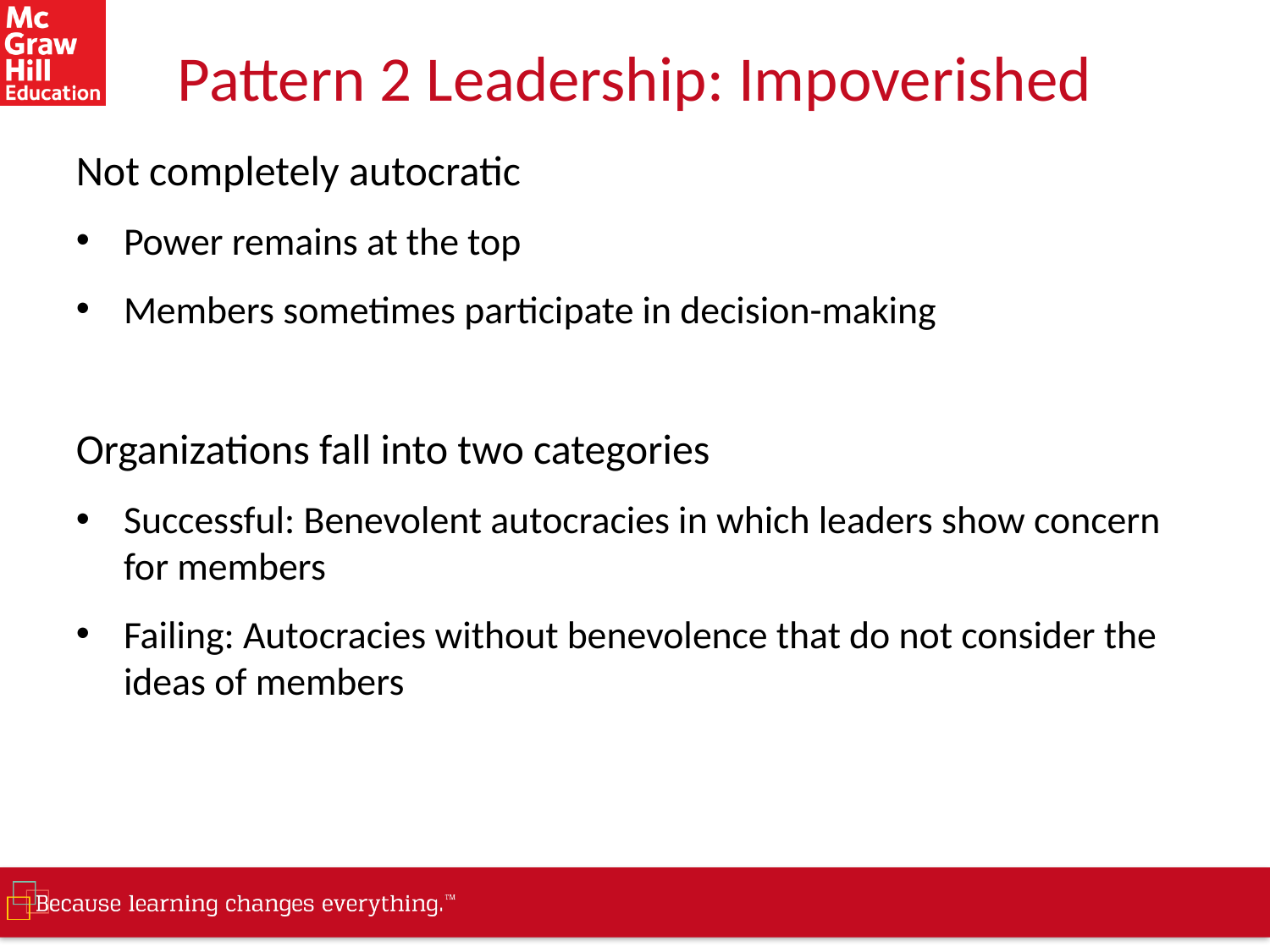

# Pattern 2 Leadership: Impoverished
Not completely autocratic
Power remains at the top
Members sometimes participate in decision-making

Organizations fall into two categories
Successful: Benevolent autocracies in which leaders show concern for members
Failing: Autocracies without benevolence that do not consider the ideas of members